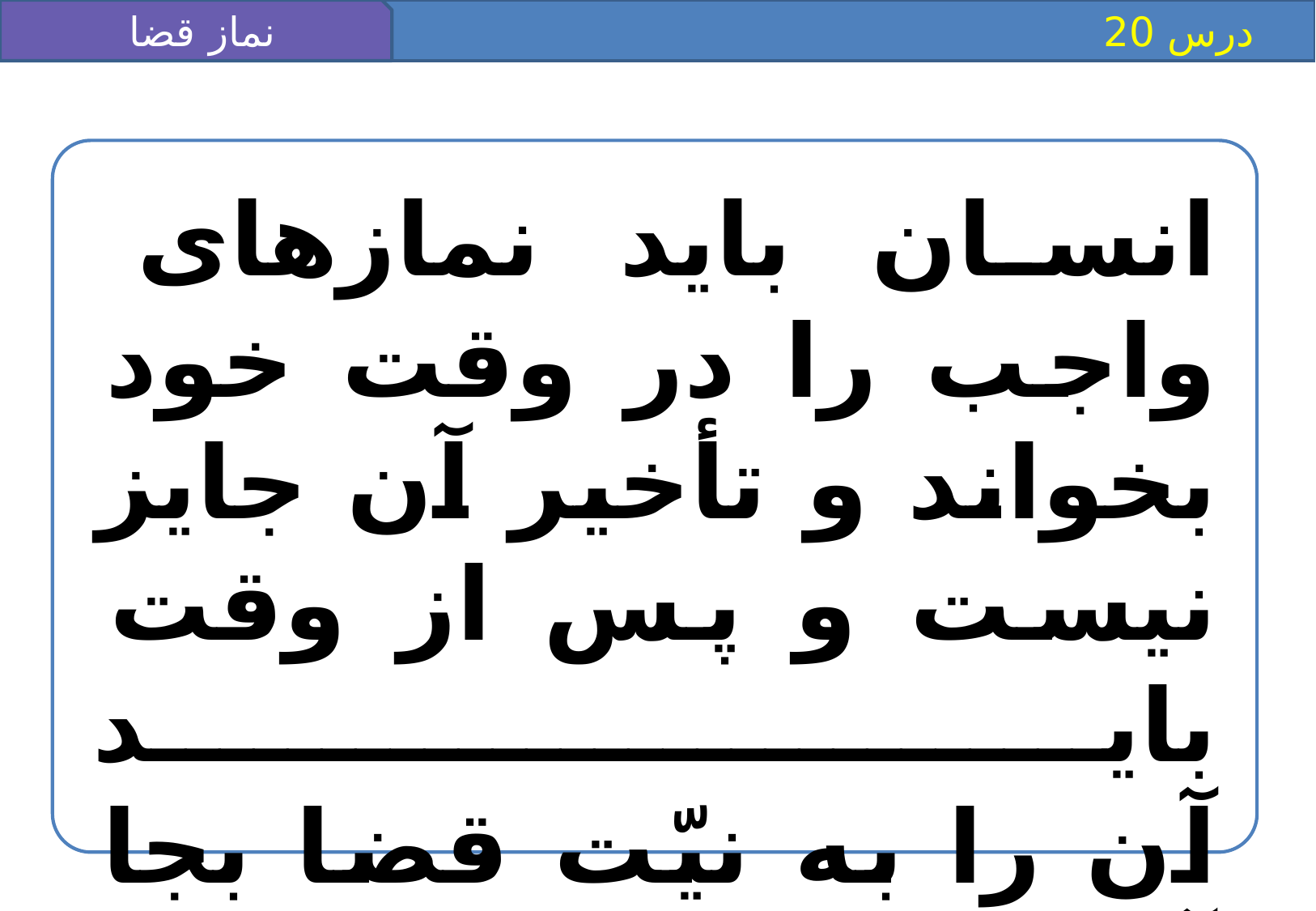

نماز قضا
 درس 20

انسان بايد نمازهاى واجب را در وقت خود بخواند و تأخير آن جايز نيست و پس از وقت بايد
آن را به نيّت قضا بجا آورد.